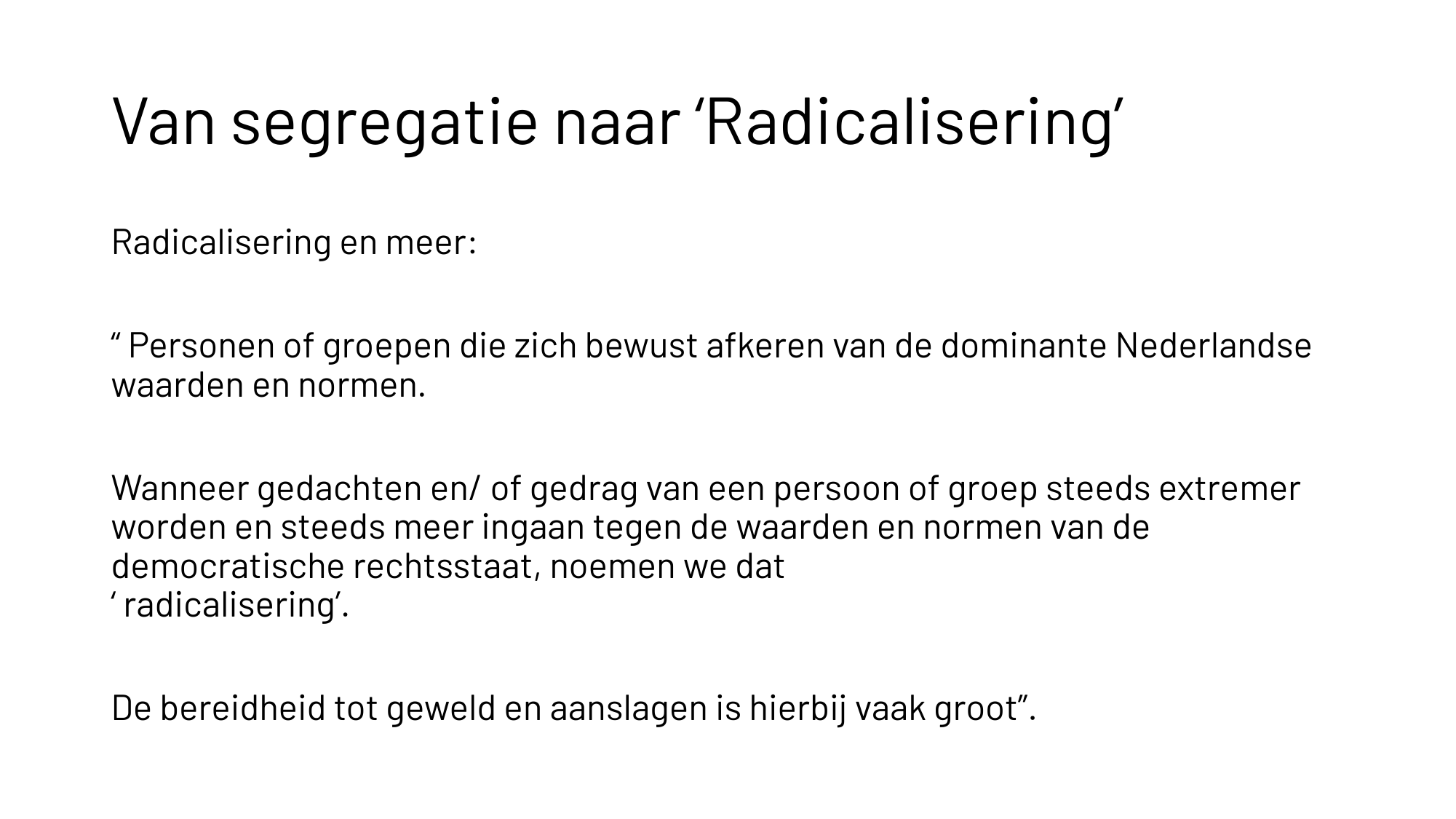

# Van segregatie naar ‘Radicalisering’
Radicalisering en meer:

“ Personen of groepen die zich bewust afkeren van de dominante Nederlandse waarden en normen.

Wanneer gedachten en/ of gedrag van een persoon of groep steeds extremer worden en steeds meer ingaan tegen de waarden en normen van de democratische rechtsstaat, noemen we dat
‘ radicalisering’.

De bereidheid tot geweld en aanslagen is hierbij vaak groot”.